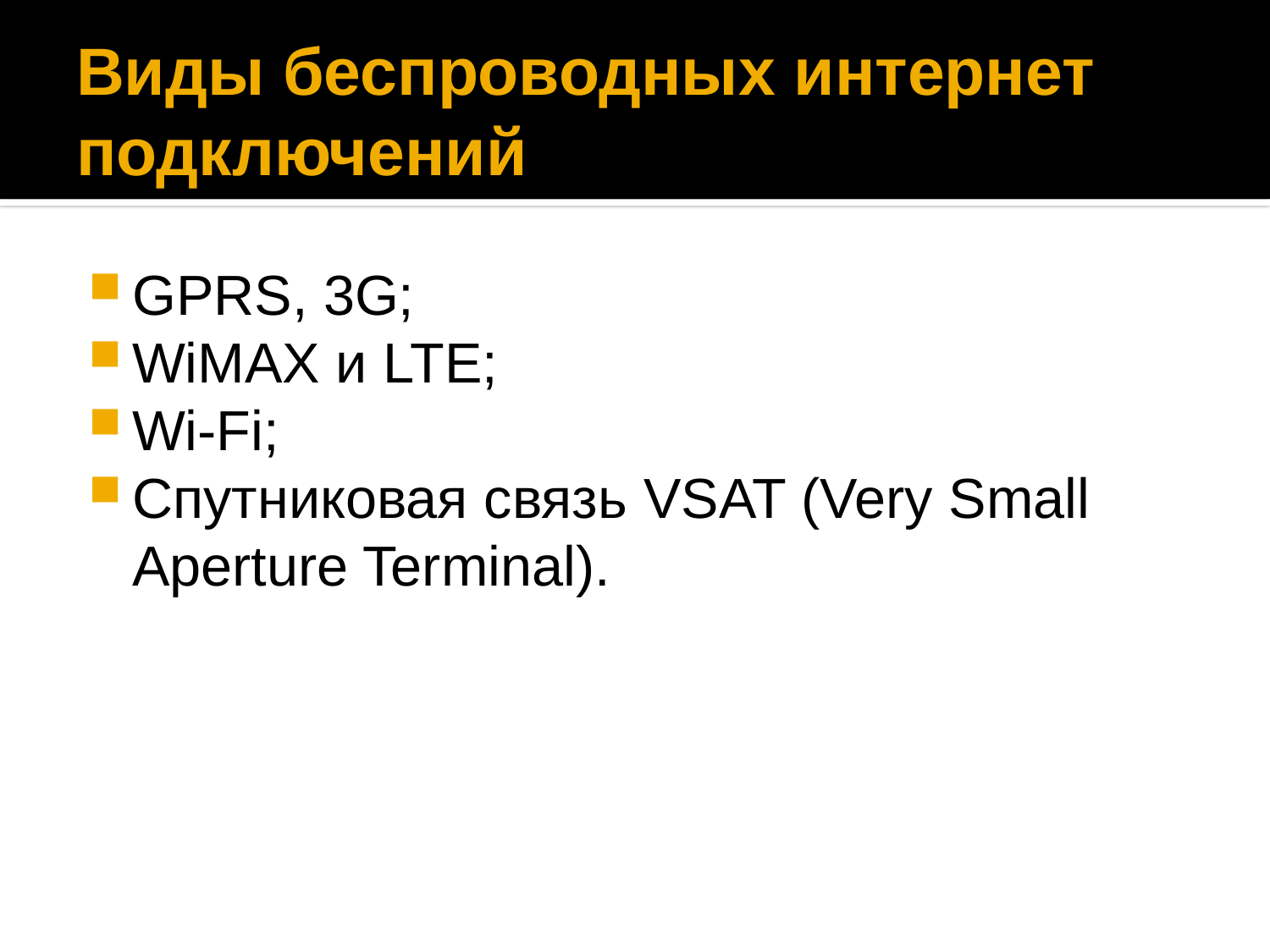

# Виды беспроводных интернет подключений
GPRS, 3G;
WiMAX и LTE;
Wi-Fi;
Спутниковая связь VSAT (Very Small Aperture Terminal).